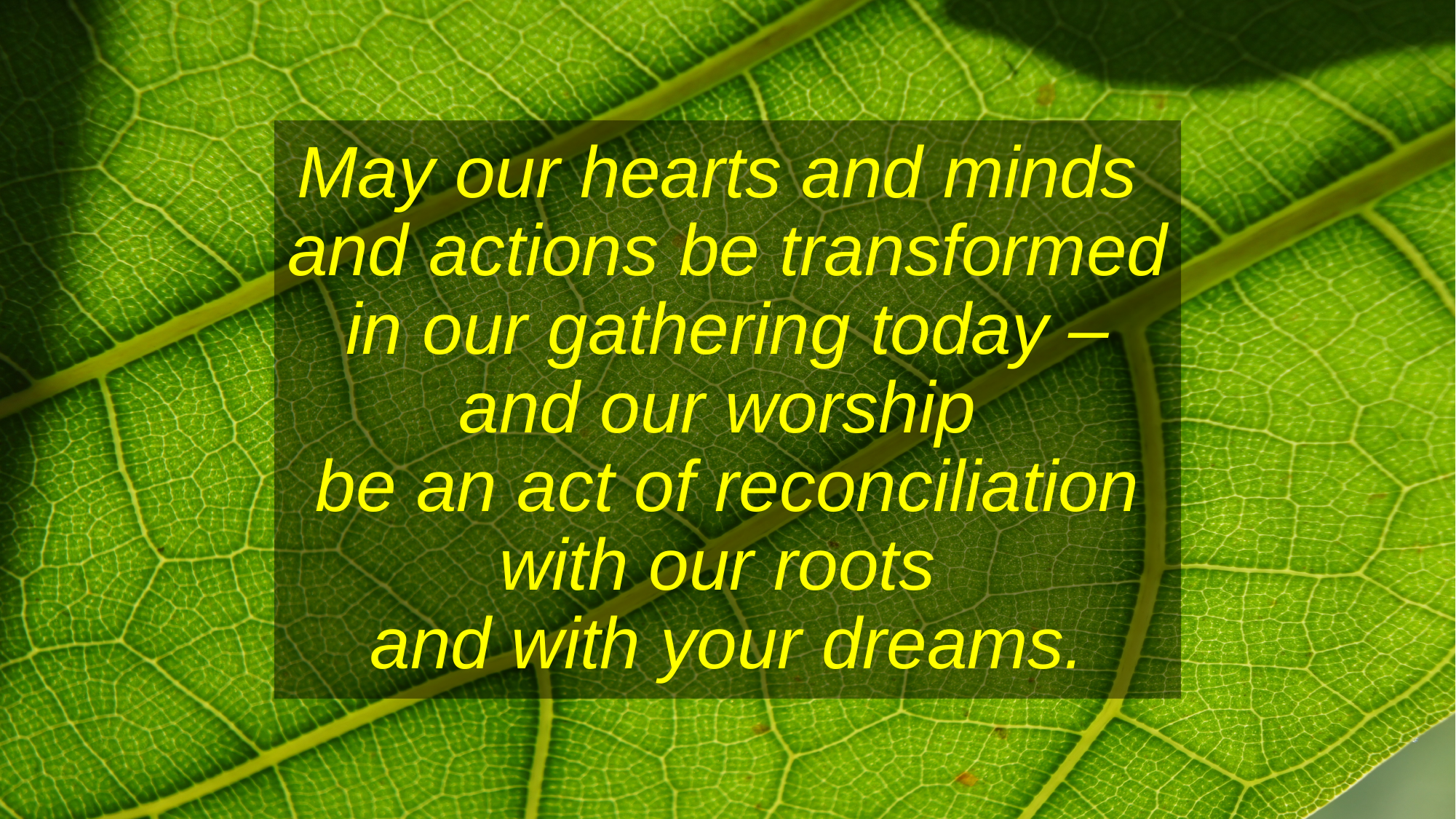

# May our hearts and minds and actions be transformed in our gathering today – and our worship be an act of reconciliation with our roots and with your dreams.